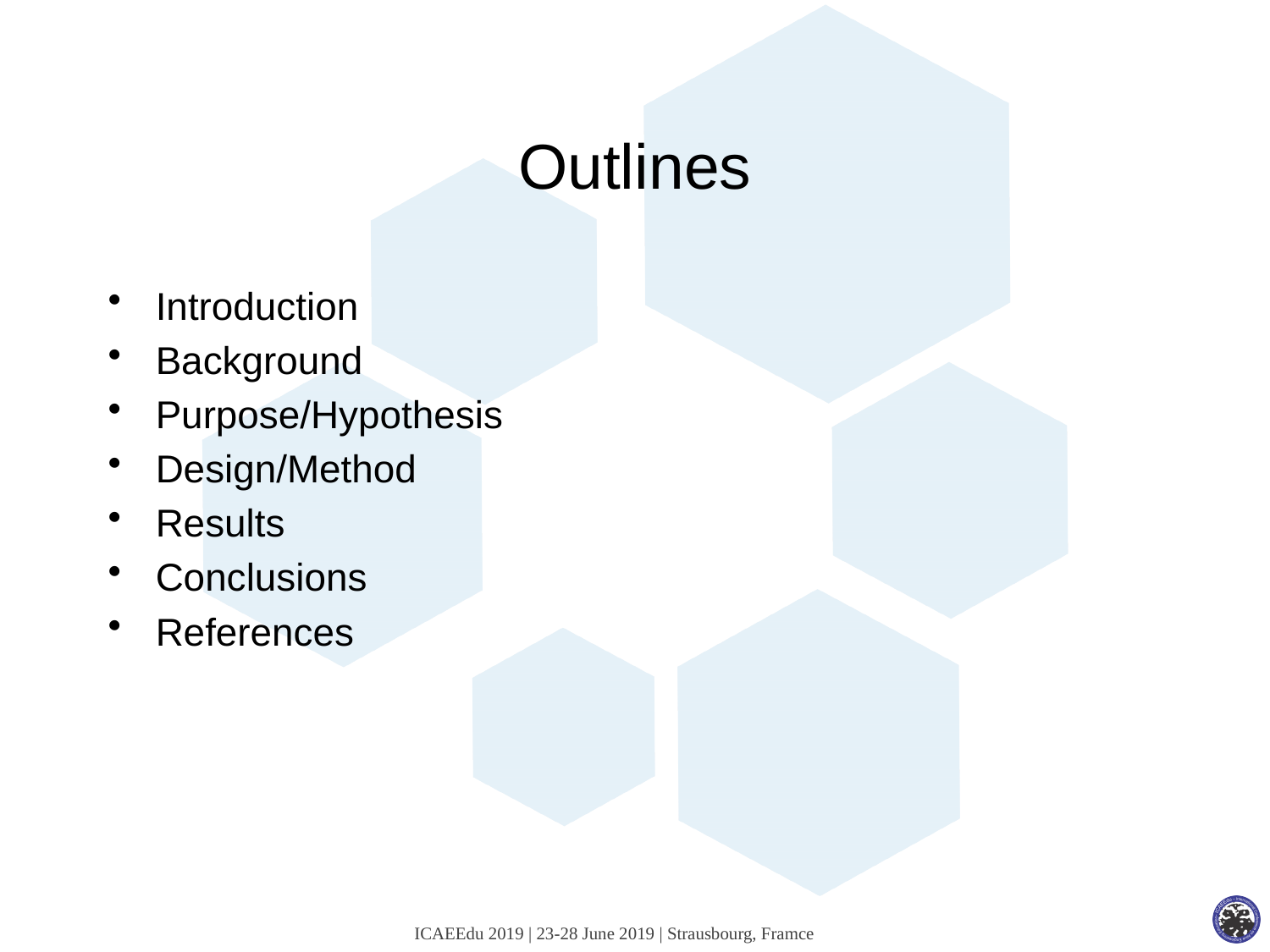

# Outlines
Introduction
Background
Purpose/Hypothesis
Design/Method
Results
Conclusions
References

ICAEEdu 2019 | 23-28 June 2019 | Strausbourg, Framce